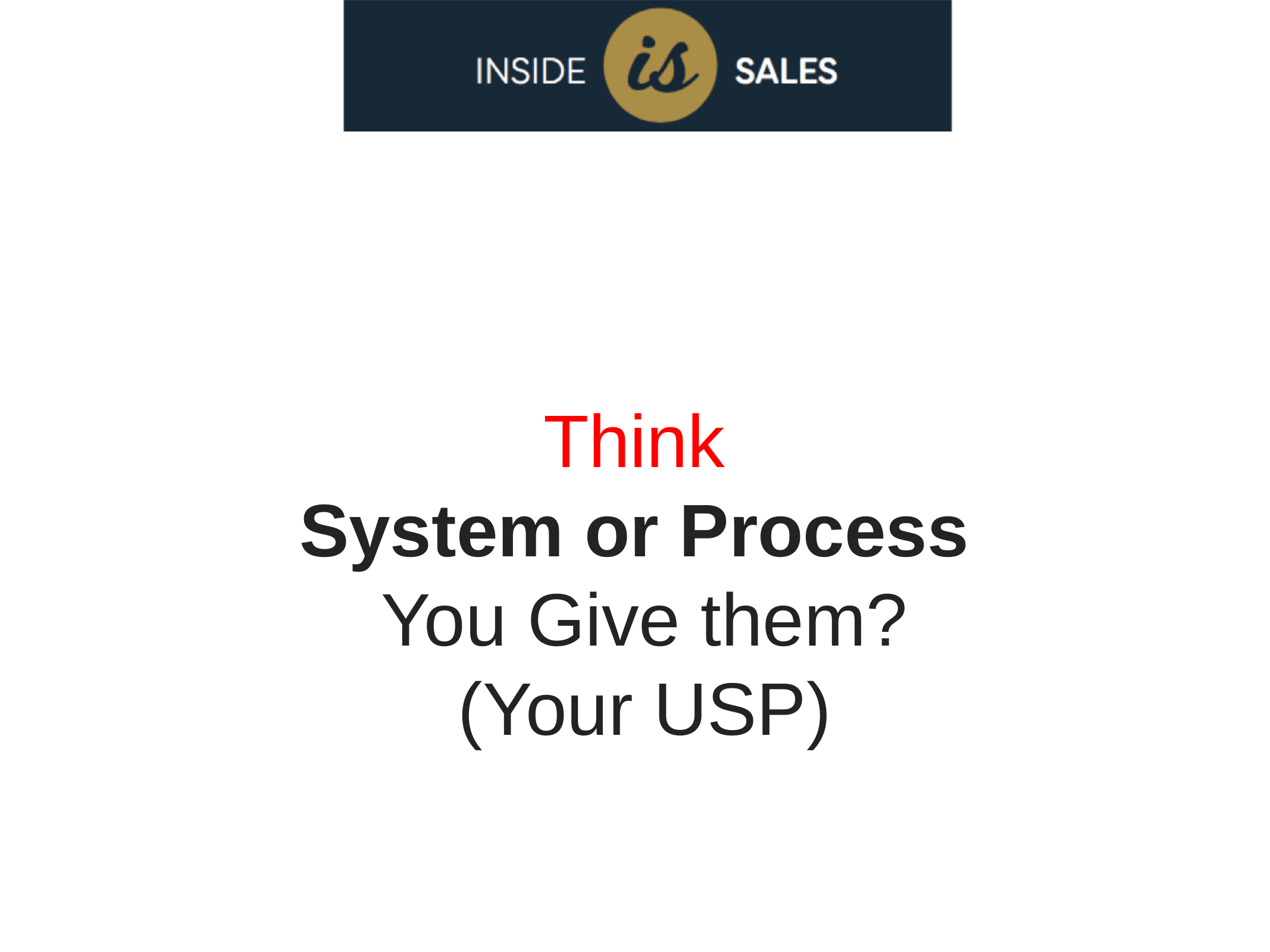

Think
System or Process
You Give them?
(Your USP)